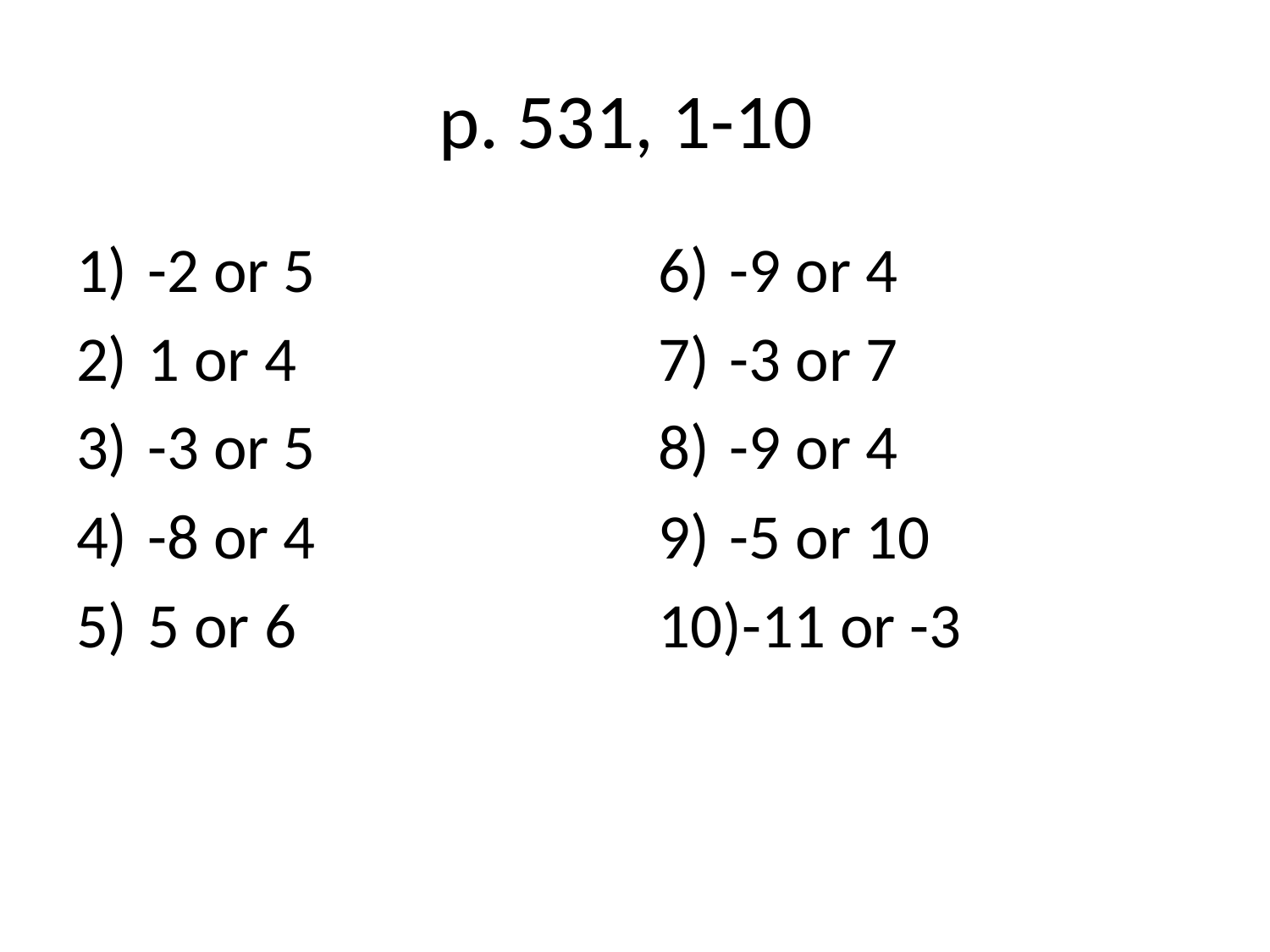

# p. 531, 1-10
-2 or 5
1 or 4
-3 or 5
-8 or 4
5 or 6

-9 or 4
-3 or 7
-9 or 4
-5 or 10
-11 or -3